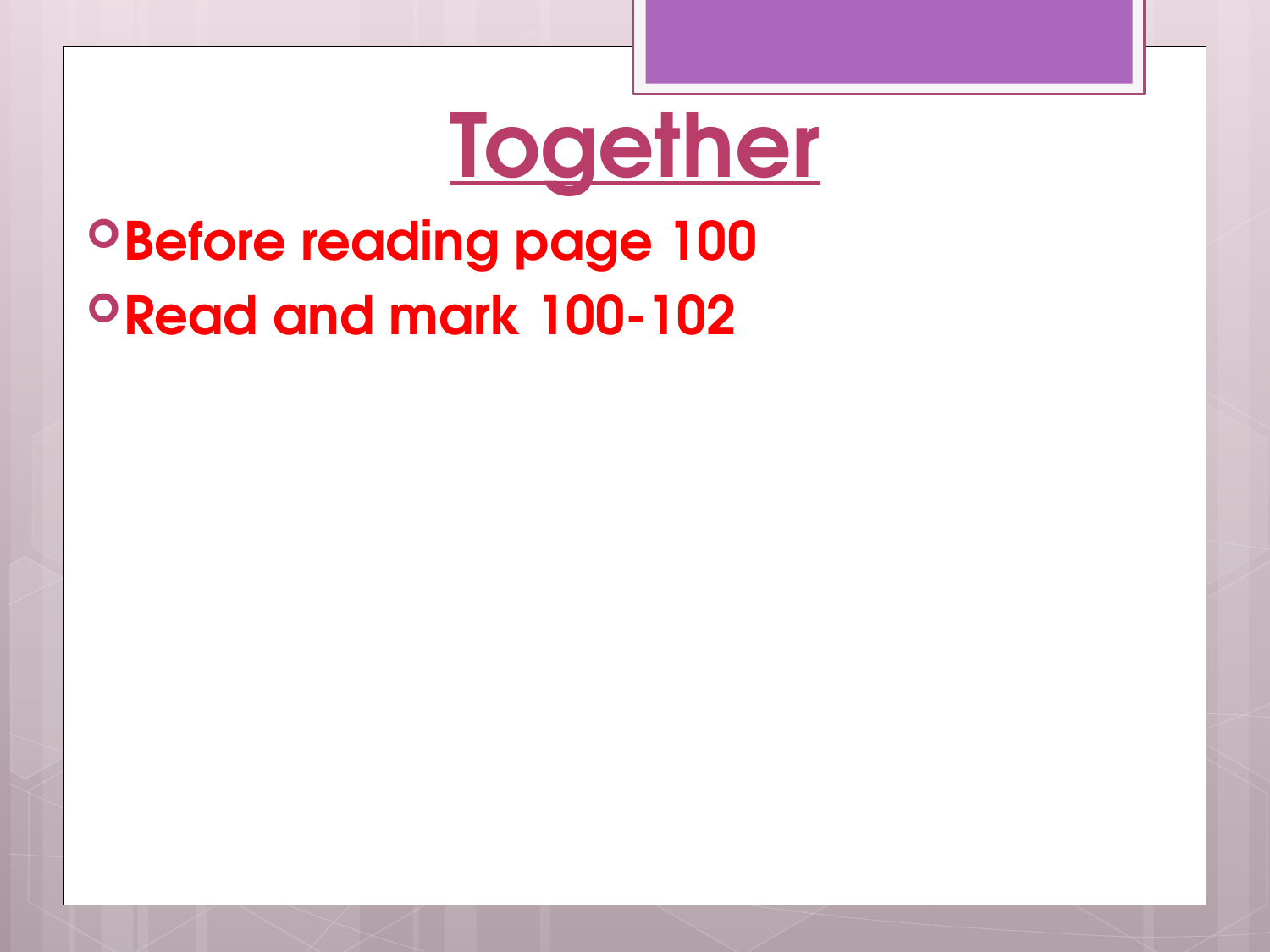

# Together
Before reading page 100
Read and mark 100-102